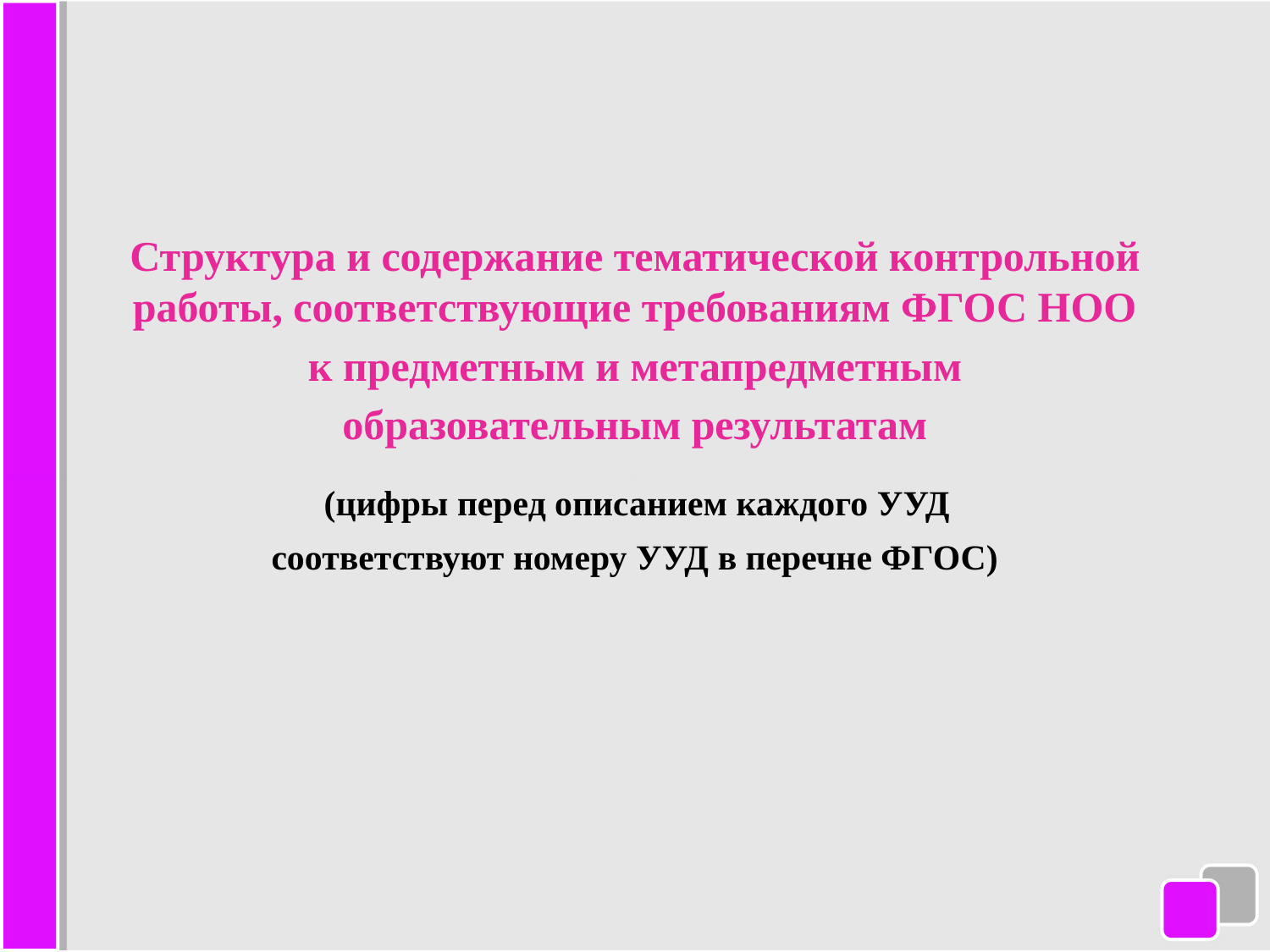

#
Структура и содержание тематической контрольной работы, соответствующие требованиям ФГОС НОО
 к предметным и метапредметным
образовательным результатам
 (цифры перед описанием каждого УУД
соответствуют номеру УУД в перечне ФГОС)